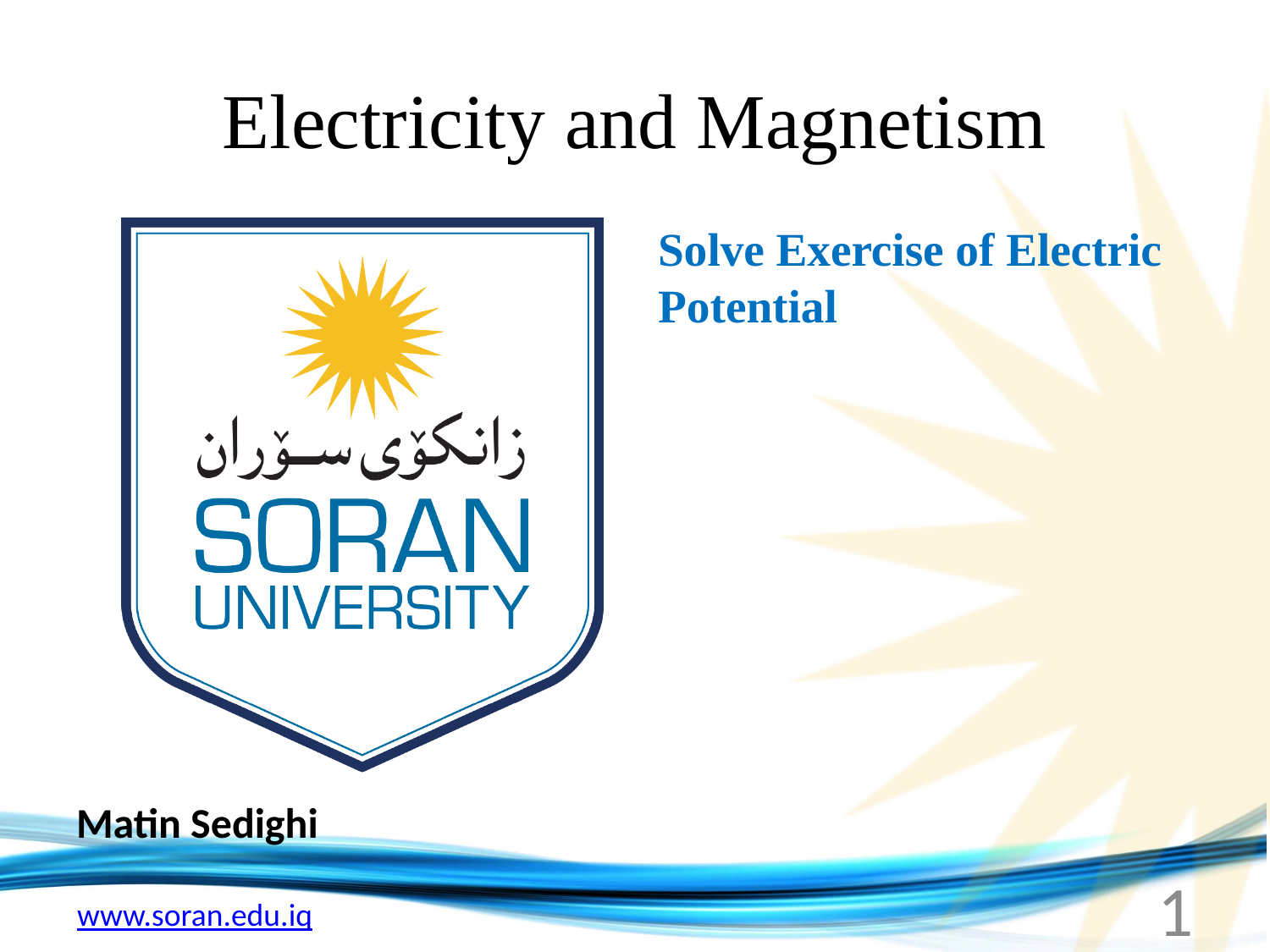

# Electricity and Magnetism
Solve Exercise of Electric Potential
Matin Sedighi
1